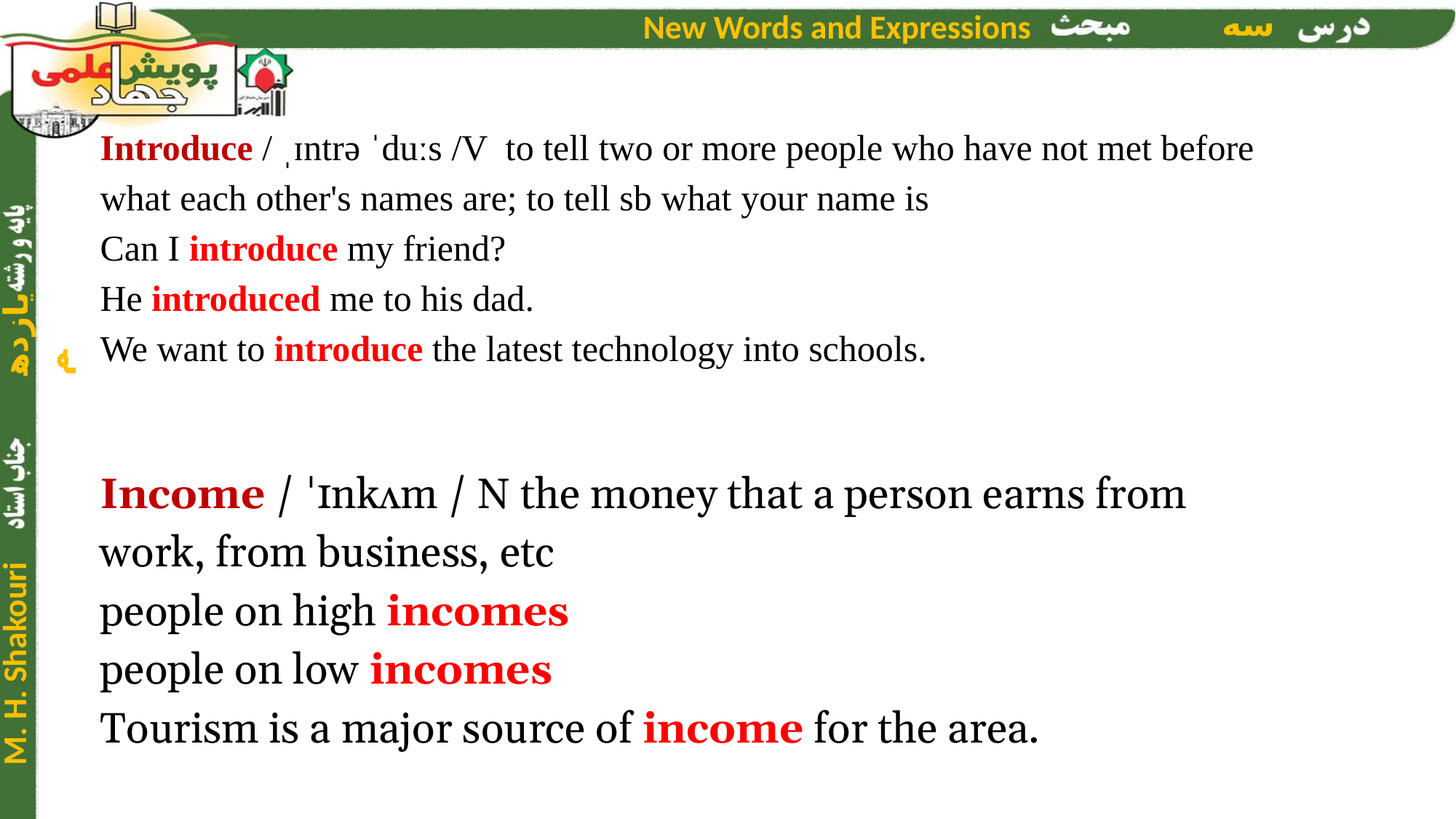

Introduce / ˌɪntrə ˈduːs /V  to tell two or more people who have not met before what each other's names are; to tell sb what your name is
Can I introduce my friend?
He introduced me to his dad.
We want to introduce the latest technology into schools.
Income / ˈɪnkʌm / N the money that a person earns from work, from business, etc
people on high incomes
people on low incomes
Tourism is a major source of income for the area.